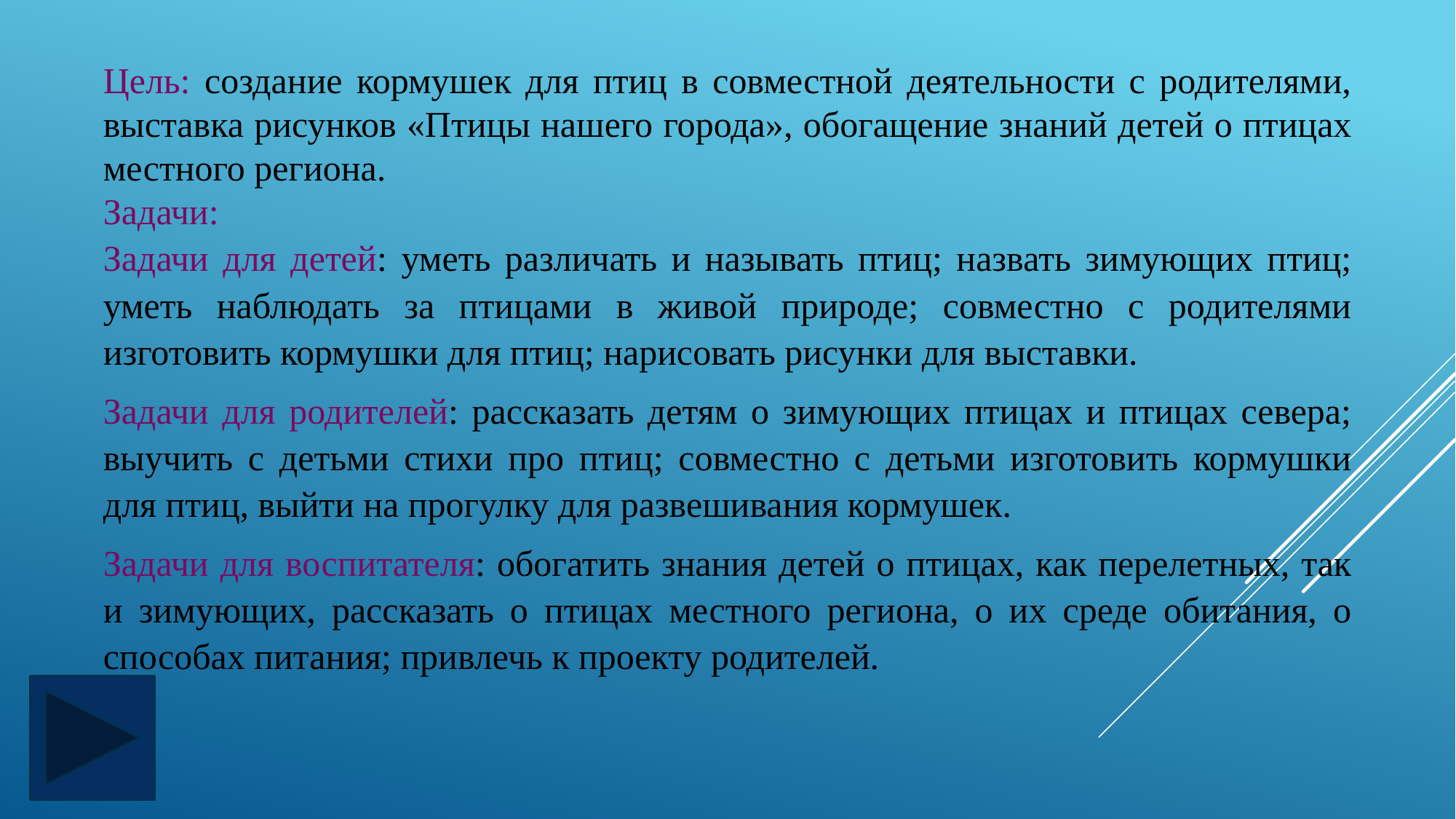

Цель: создание кормушек для птиц в совместной деятельности с родителями, выставка рисунков «Птицы нашего города», обогащение знаний детей о птицах местного региона.
Задачи:
Задачи для детей: уметь различать и называть птиц; назвать зимующих птиц; уметь наблюдать за птицами в живой природе; совместно с родителями изготовить кормушки для птиц; нарисовать рисунки для выставки.
Задачи для родителей: рассказать детям о зимующих птицах и птицах севера; выучить с детьми стихи про птиц; совместно с детьми изготовить кормушки для птиц, выйти на прогулку для развешивания кормушек.
Задачи для воспитателя: обогатить знания детей о птицах, как перелетных, так и зимующих, рассказать о птицах местного региона, о их среде обитания, о способах питания; привлечь к проекту родителей.